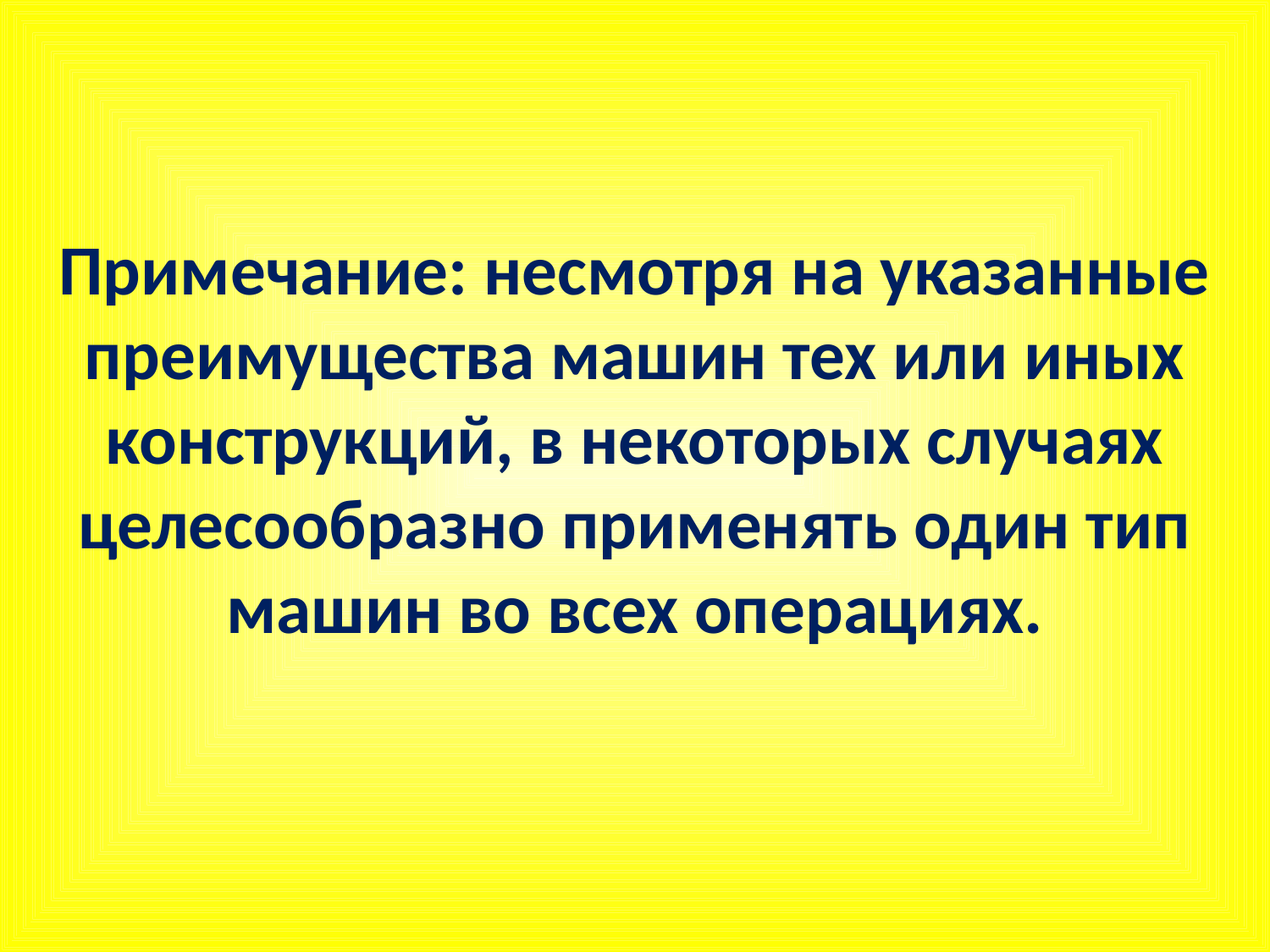

Примечание: несмотря на указанные преимущества машин тех или иных конструкций, в некоторых случаях целесообразно применять один тип машин во всех операциях.